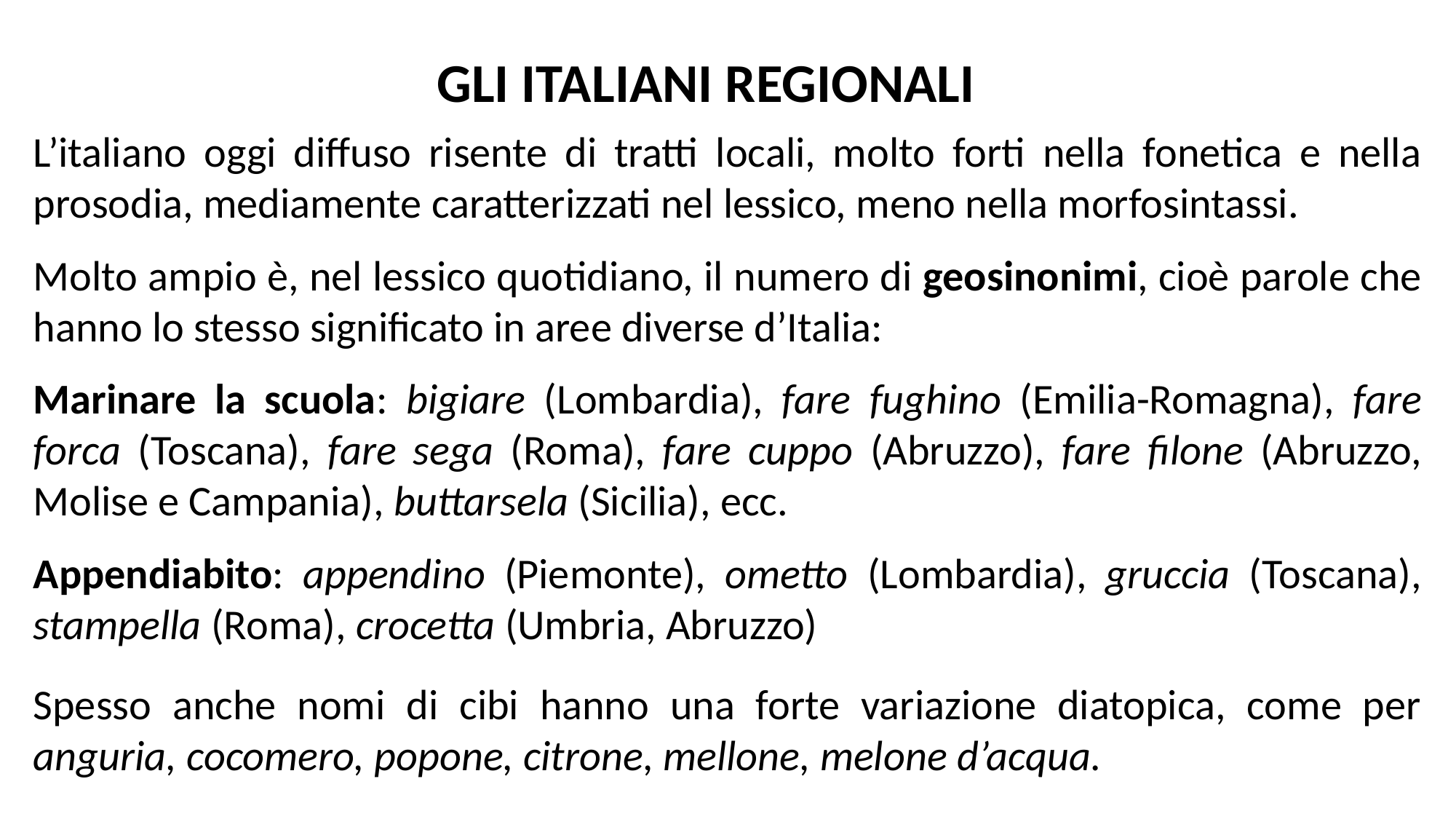

GLI ITALIANI REGIONALI
L’italiano oggi diffuso risente di tratti locali, molto forti nella fonetica e nella prosodia, mediamente caratterizzati nel lessico, meno nella morfosintassi.

Molto ampio è, nel lessico quotidiano, il numero di geosinonimi, cioè parole che hanno lo stesso significato in aree diverse d’Italia:

Marinare la scuola: bigiare (Lombardia), fare fughino (Emilia-Romagna), fare forca (Toscana), fare sega (Roma), fare cuppo (Abruzzo), fare filone (Abruzzo, Molise e Campania), buttarsela (Sicilia), ecc.

Appendiabito: appendino (Piemonte), ometto (Lombardia), gruccia (Toscana), stampella (Roma), crocetta (Umbria, Abruzzo)

Spesso anche nomi di cibi hanno una forte variazione diatopica, come per anguria, cocomero, popone, citrone, mellone, melone d’acqua.